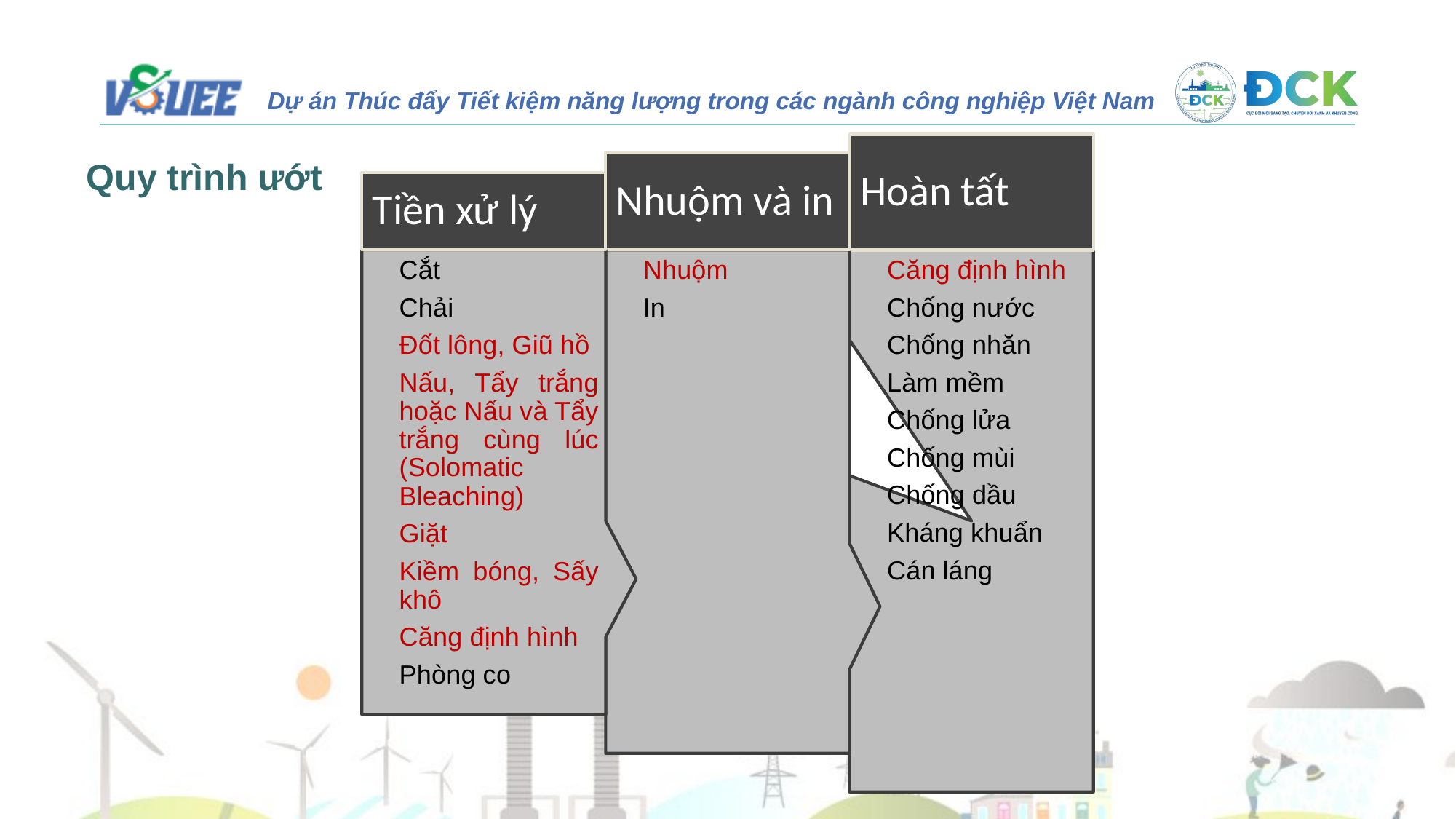

HOÀN THIỆN

Hoàn tất

Nhuộm và in

Tiền xử lý

Cắt
Chải
Đốt lông, Giũ hồ
Nấu, Tẩy trắng hoặc Nấu và Tẩy trắng cùng lúc (Solomatic Bleaching)
Giặt
Kiềm bóng, Sấy khô
Căng định hình
Phòng co

Nhuộm
In

Căng định hình
Chống nước
Chống nhăn
Làm mềm
Chống lửa
Chống mùi
Chống dầu
Kháng khuẩn
Cán láng
Quy trình ướt